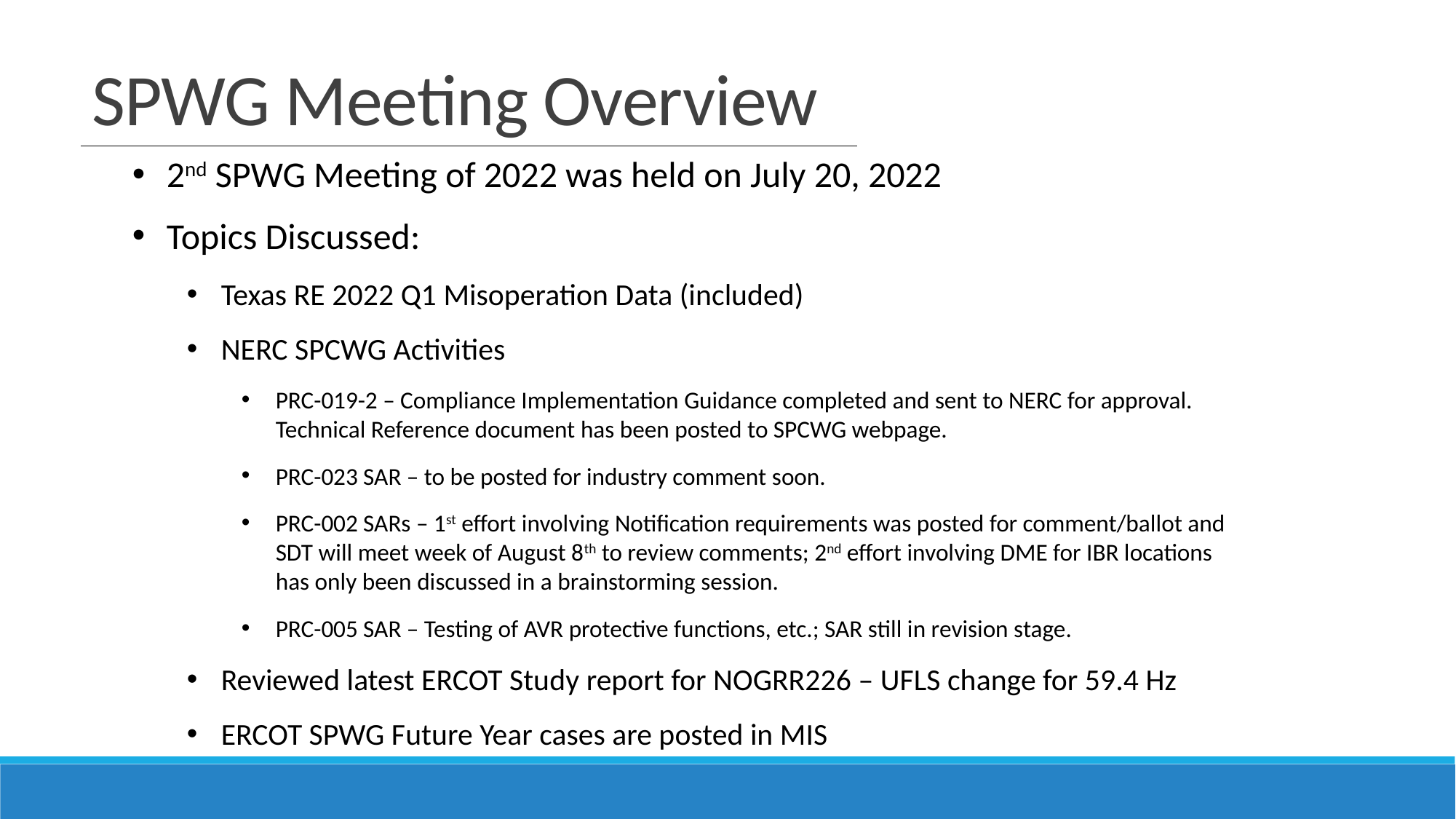

SPWG Meeting Overview
2nd SPWG Meeting of 2022 was held on July 20, 2022
Topics Discussed:
Texas RE 2022 Q1 Misoperation Data (included)
NERC SPCWG Activities
PRC-019-2 – Compliance Implementation Guidance completed and sent to NERC for approval.  Technical Reference document has been posted to SPCWG webpage.
PRC-023 SAR – to be posted for industry comment soon.
PRC-002 SARs – 1st effort involving Notification requirements was posted for comment/ballot and SDT will meet week of August 8th to review comments; 2nd effort involving DME for IBR locations has only been discussed in a brainstorming session.
PRC-005 SAR – Testing of AVR protective functions, etc.; SAR still in revision stage.
Reviewed latest ERCOT Study report for NOGRR226 – UFLS change for 59.4 Hz
ERCOT SPWG Future Year cases are posted in MIS